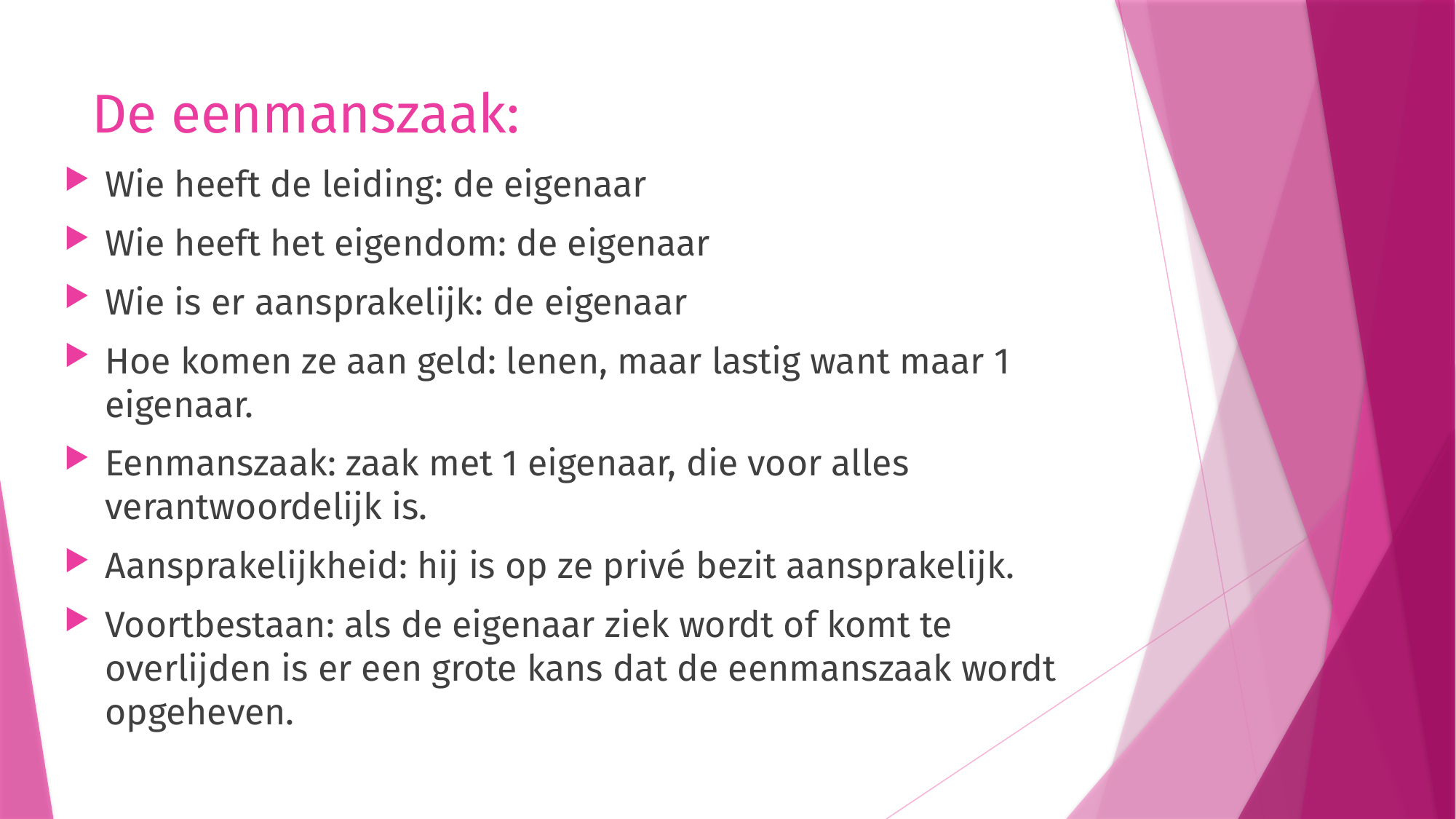

# De eenmanszaak:
Wie heeft de leiding: de eigenaar
Wie heeft het eigendom: de eigenaar
Wie is er aansprakelijk: de eigenaar
Hoe komen ze aan geld: lenen, maar lastig want maar 1 eigenaar.
Eenmanszaak: zaak met 1 eigenaar, die voor alles verantwoordelijk is.
Aansprakelijkheid: hij is op ze privé bezit aansprakelijk.
Voortbestaan: als de eigenaar ziek wordt of komt te overlijden is er een grote kans dat de eenmanszaak wordt opgeheven.